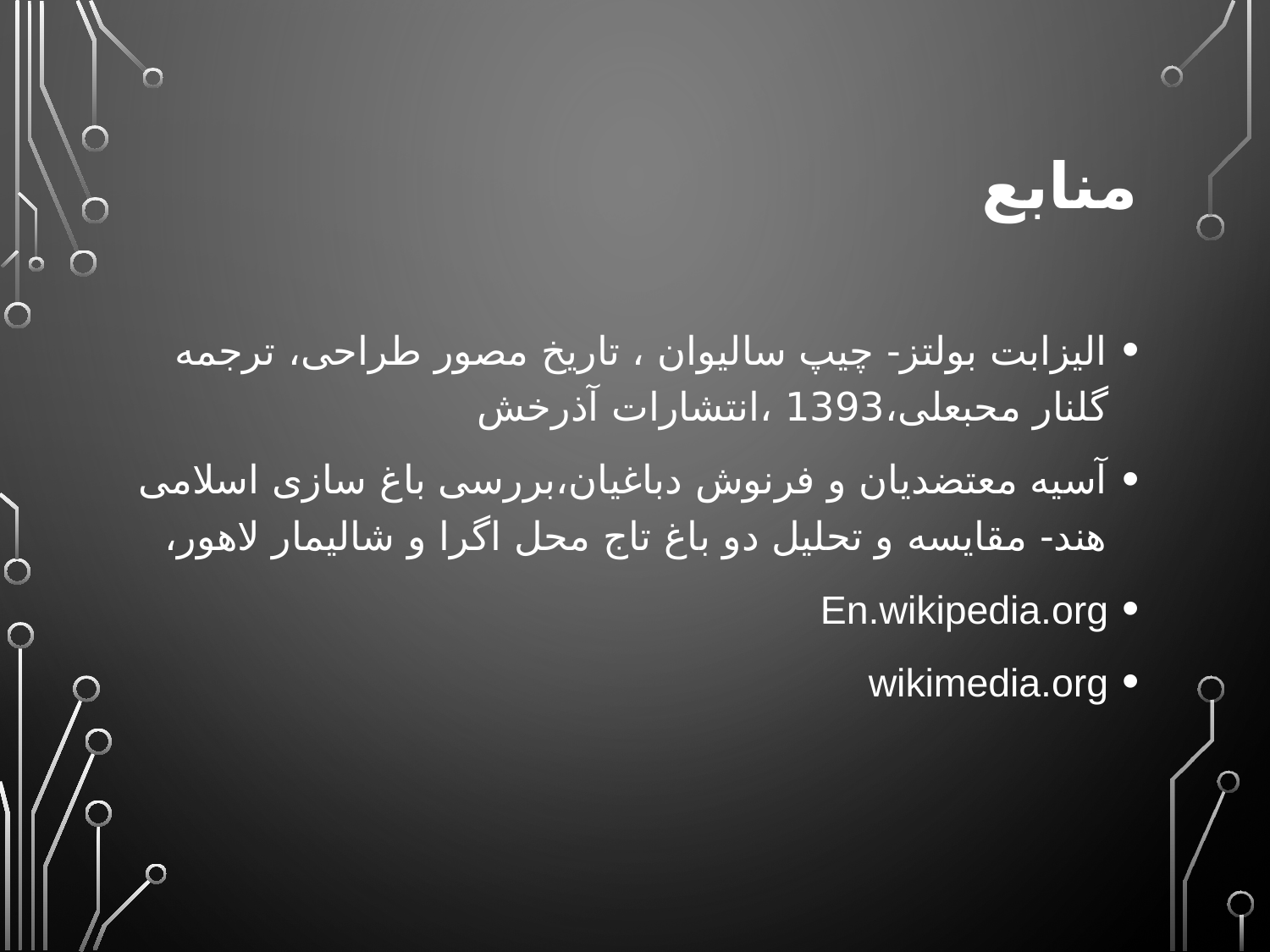

# منابع

الیزابت بولتز- چیپ سالیوان ، تاریخ مصور طراحی، ترجمه گلنار محبعلی،1393 ،انتشارات آذرخش
آسیه معتضدیان و فرنوش دباغیان،بررسی باغ سازی اسلامی هند- مقایسه و تحلیل دو باغ تاج محل اگرا و شالیمار لاهور،
En.wikipedia.org
wikimedia.org